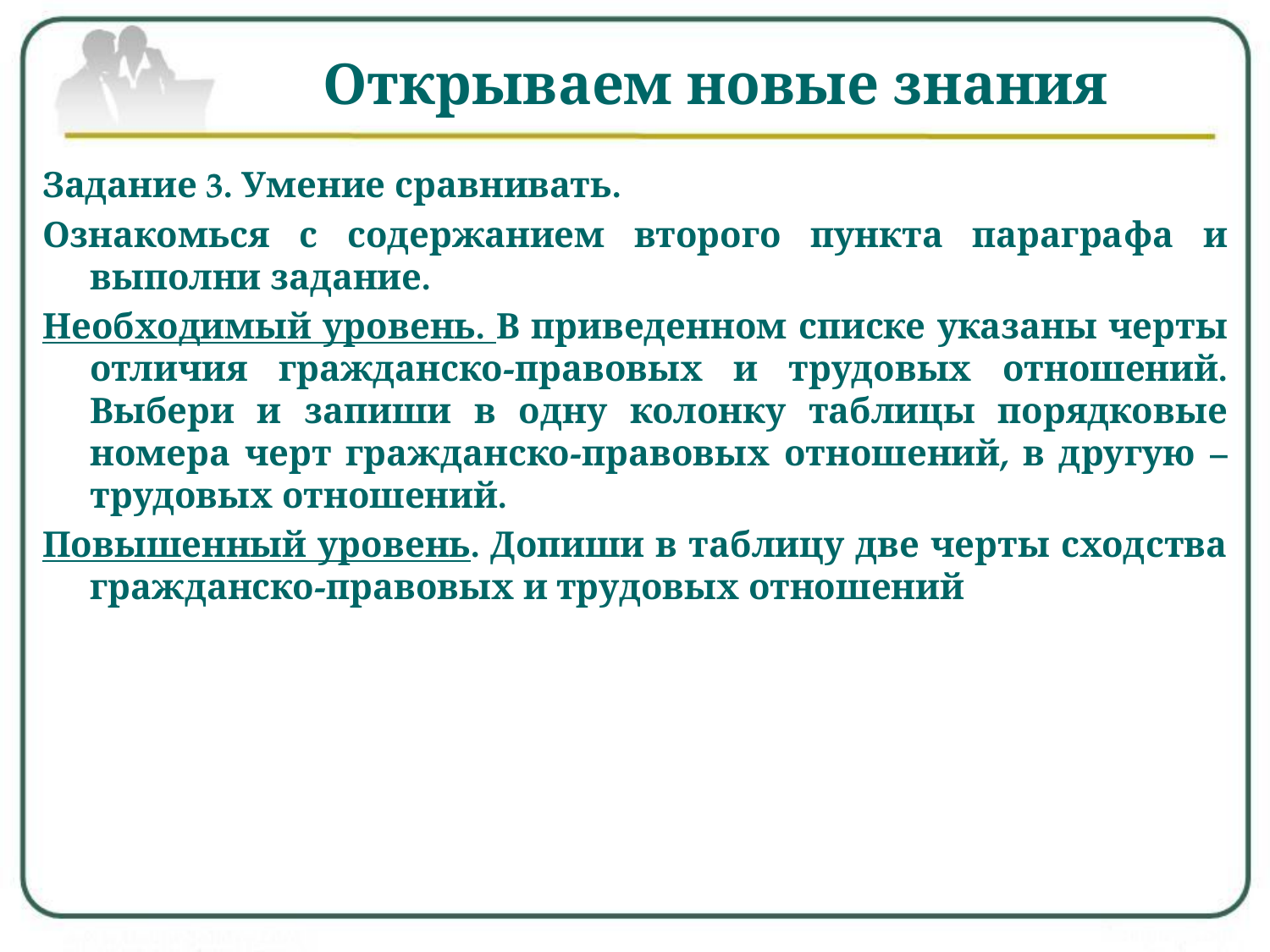

# Открываем новые знания
Задание 3. Умение сравнивать.
Ознакомься с содержанием второго пункта параграфа и выполни задание.
Необходимый уровень. В приведенном списке указаны черты отличия гражданско-правовых и трудовых отношений. Выбери и запиши в одну колонку таблицы порядковые номера черт гражданско-правовых отношений, в другую – трудовых отношений.
Повышенный уровень. Допиши в таблицу две черты сходства гражданско-правовых и трудовых отношений